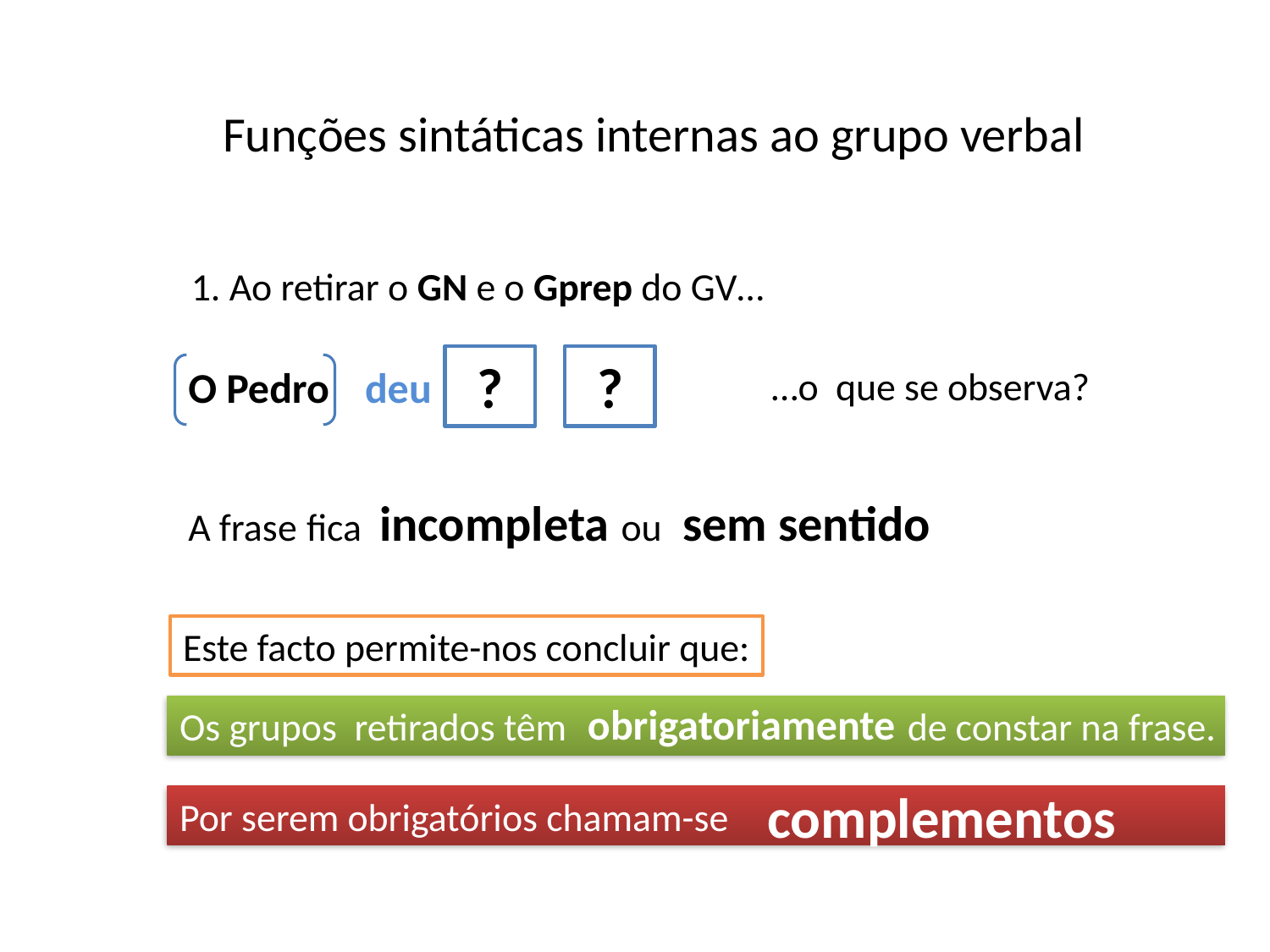

Funções sintáticas internas ao grupo verbal
1. Ao retirar o GN e o Gprep do GV…
?
?
O Pedro

deu
…o  que se observa?
incompleta
sem sentido
A frase
fica
ou
Este facto permite-nos concluir que:
obrigatoriamente
Os grupos  retirados têm
de constar na frase.
complementos
Por serem obrigatórios chamam-se